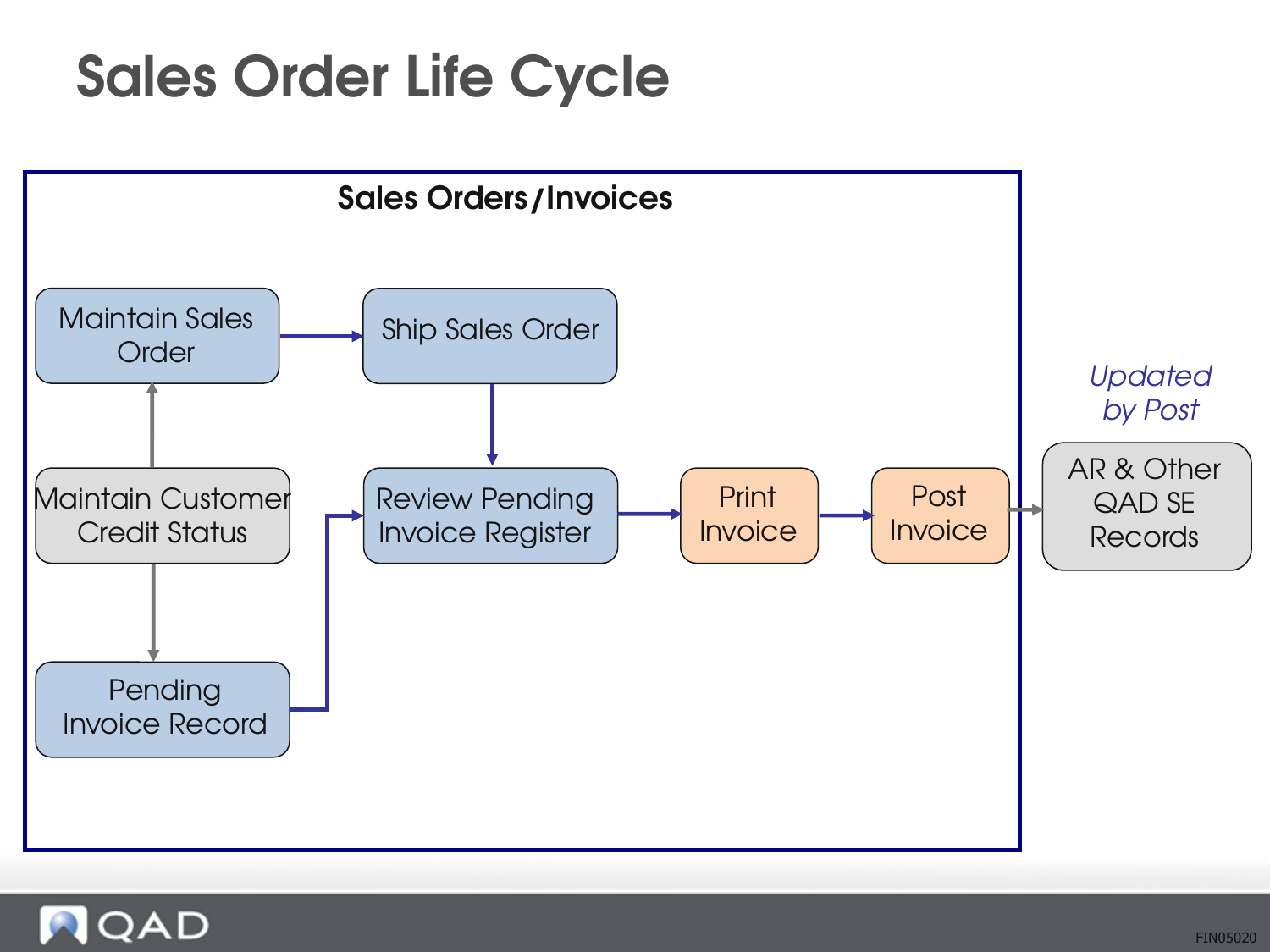

# Sales Order Life Cycle

Sales Orders/Invoices
Maintain Sales Order

Ship Sales Order

Updated
by Post

AR & Other QAD SE Records
Maintain Customer Credit Status

Review Pending Invoice Register

Print
Invoice

Post
Invoice

Pending Invoice Record

FIN05020